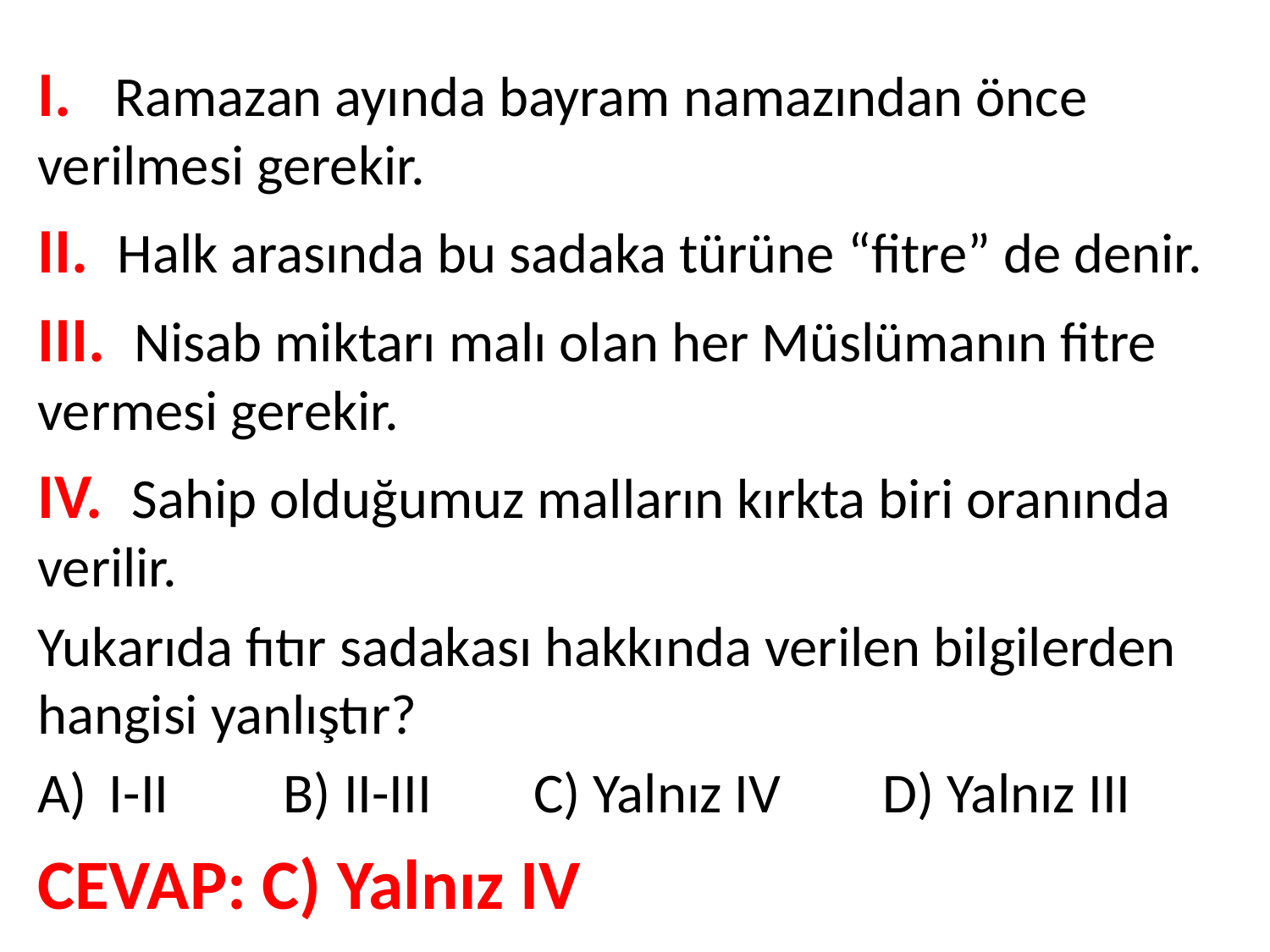

I.   Ramazan ayında bayram namazından önce verilmesi gerekir.
II.  Halk arasında bu sadaka türüne “fitre” de denir.
III.  Nisab miktarı malı olan her Müslümanın fitre vermesi gerekir.
IV.  Sahip olduğumuz malların kırkta biri oranında verilir.
Yukarıda fıtır sadakası hakkında verilen bilgilerden hangisi yanlıştır?
I-II         B) II-III        C) Yalnız IV        D) Yalnız III
CEVAP: C) Yalnız IV